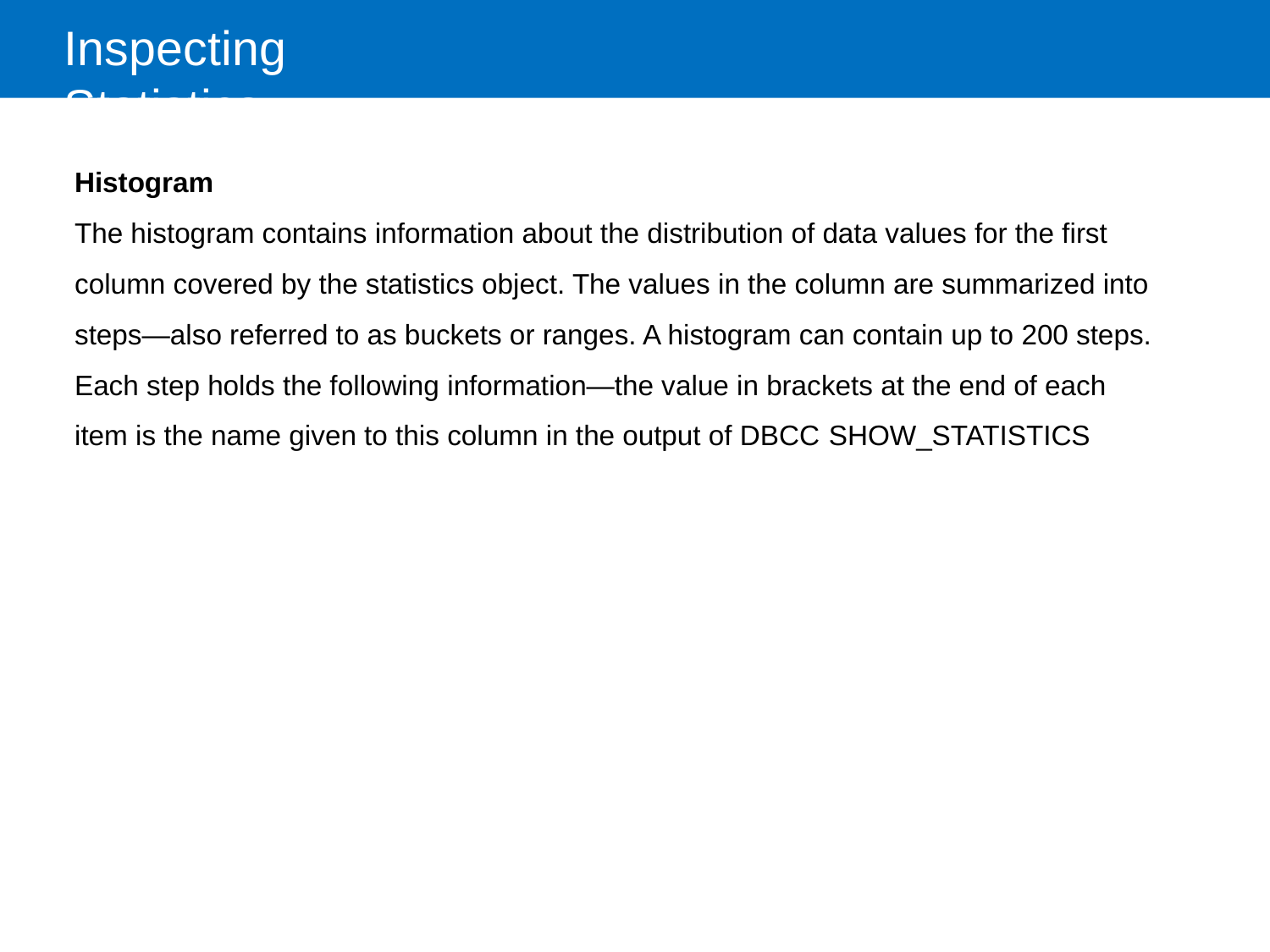

# Inspecting Statistics
Histogram
The histogram contains information about the distribution of data values for the first column covered by the statistics object. The values in the column are summarized into steps—also referred to as buckets or ranges. A histogram can contain up to 200 steps. Each step holds the following information—the value in brackets at the end of each item is the name given to this column in the output of DBCC SHOW_STATISTICS